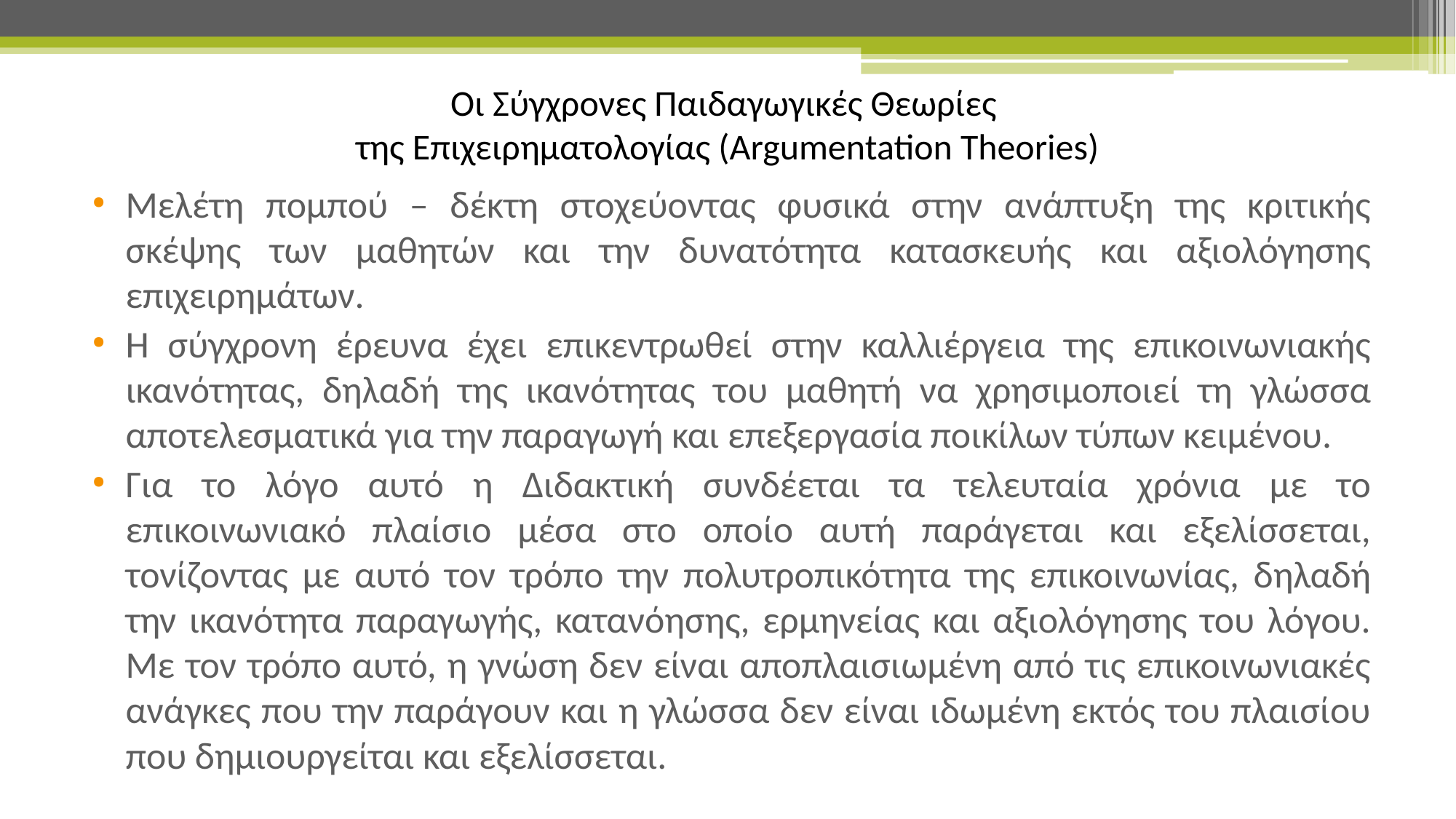

# Οι Σύγχρονες Παιδαγωγικές Θεωρίες της Επιχειρηματολογίας (Argumentation Theories)
Μελέτη πομπού – δέκτη στοχεύοντας φυσικά στην ανάπτυξη της κριτικής σκέψης των μαθητών και την δυνατότητα κατασκευής και αξιολόγησης επιχειρημάτων.
Η σύγχρονη έρευνα έχει επικεντρωθεί στην καλλιέργεια της επικοινωνιακής ικανότητας, δηλαδή της ικανότητας του μαθητή να χρησιμοποιεί τη γλώσσα αποτελεσματικά για την παραγωγή και επεξεργασία ποικίλων τύπων κειμένου.
Για το λόγο αυτό η Διδακτική συνδέεται τα τελευταία χρόνια με το επικοινωνιακό πλαίσιο μέσα στο οποίο αυτή παράγεται και εξελίσσεται, τονίζοντας με αυτό τον τρόπο την πολυτροπικότητα της επικοινωνίας, δηλαδή την ικανότητα παραγωγής, κατανόησης, ερμηνείας και αξιολόγησης του λόγου. Με τον τρόπο αυτό, η γνώση δεν είναι αποπλαισιωμένη από τις επικοινωνιακές ανάγκες που την παράγουν και η γλώσσα δεν είναι ιδωμένη εκτός του πλαισίου που δημιουργείται και εξελίσσεται.